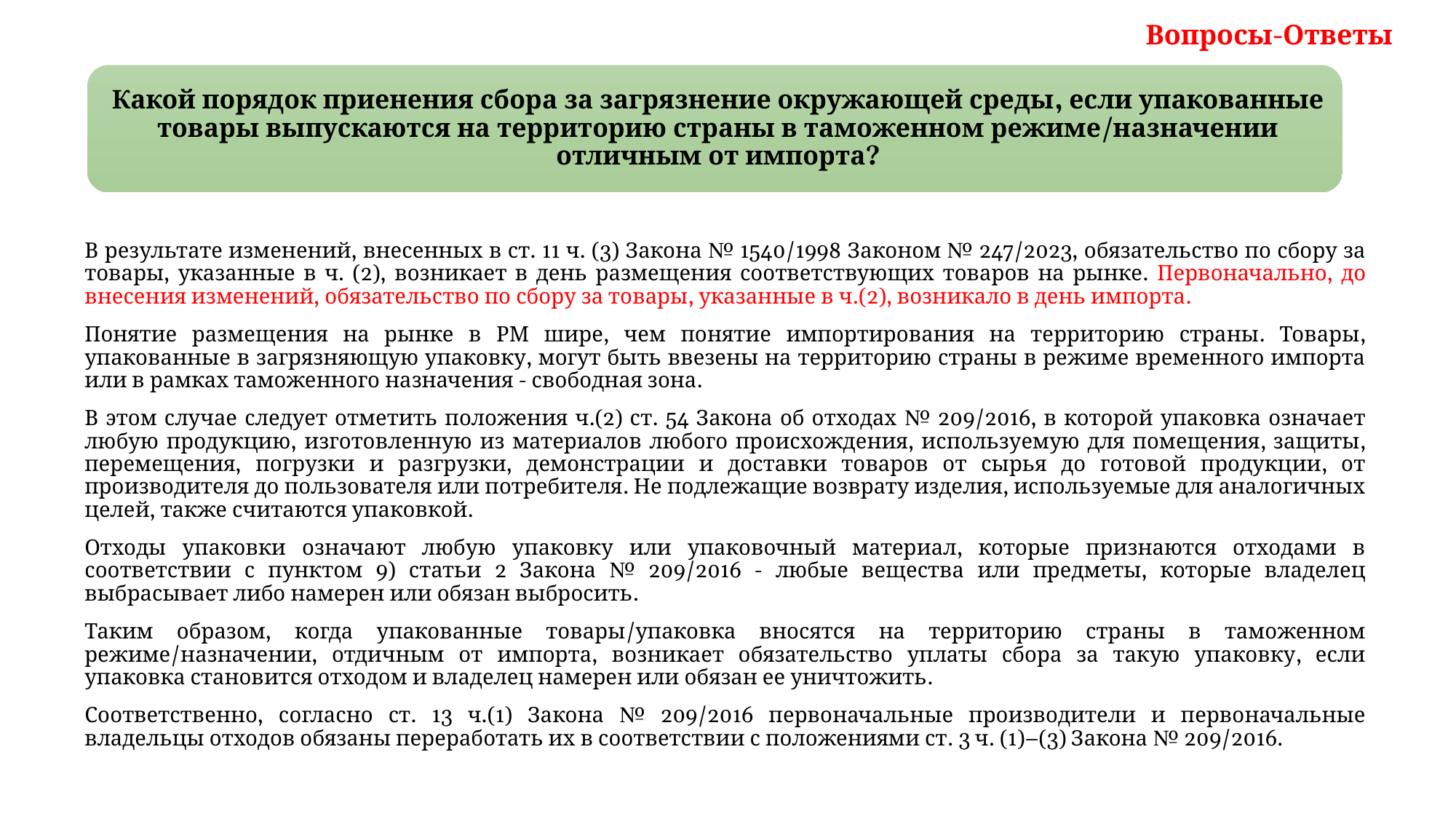

Вопросы-Ответы
Какой порядок приенения сбора за загрязнение окружающей среды, если упакованные товары выпускаются на территорию страны в таможенном режиме/назначении отличным от импорта?
В результате изменений, внесенных в ст. 11 ч. (3) Закона № 1540/1998 Законом № 247/2023, обязательство по сбору за товары, указанные в ч. (2), возникает в день размещения соответствующих товаров на рынке. Первоначально, до внесения изменений, обязательство по сбору за товары, указанные в ч.(2), возникало в день импорта.
Понятие размещения на рынке в РМ шире, чем понятие импортирования на территорию страны. Товары, упакованные в загрязняющую упаковку, могут быть ввезены на территорию страны в режиме временного импорта или в рамках таможенного назначения - свободная зона.
В этом случае следует отметить положения ч.(2) ст. 54 Закона об отходах № 209/2016, в которой упаковка означает любую продукцию, изготовленную из материалов любого происхождения, используемую для помещения, защиты, перемещения, погрузки и разгрузки, демонстрации и доставки товаров от сырья до готовой продукции, от производителя до пользователя или потребителя. Не подлежащие возврату изделия, используемые для аналогичных целей, также считаются упаковкой.
Отходы упаковки означают любую упаковку или упаковочный материал, которые признаются отходами в соответствии с пунктом 9) статьи 2 Закона № 209/2016 - любые вещества или предметы, которые владелец выбрасывает либо намерен или обязан выбросить.
Таким образом, когда упакованные товары/упаковка вносятся на территорию страны в таможенном режиме/назначении, отдичным от импорта, возникает обязательство уплаты сбора за такую упаковку, если упаковка становится отходом и владелец намерен или обязан ее уничтожить.
Соответственно, согласно ст. 13 ч.(1) Закона № 209/2016 первоначальные производители и первоначальные владельцы отходов обязаны переработать их в соответствии с положениями ст. 3 ч. (1)–(3) Закона № 209/2016.